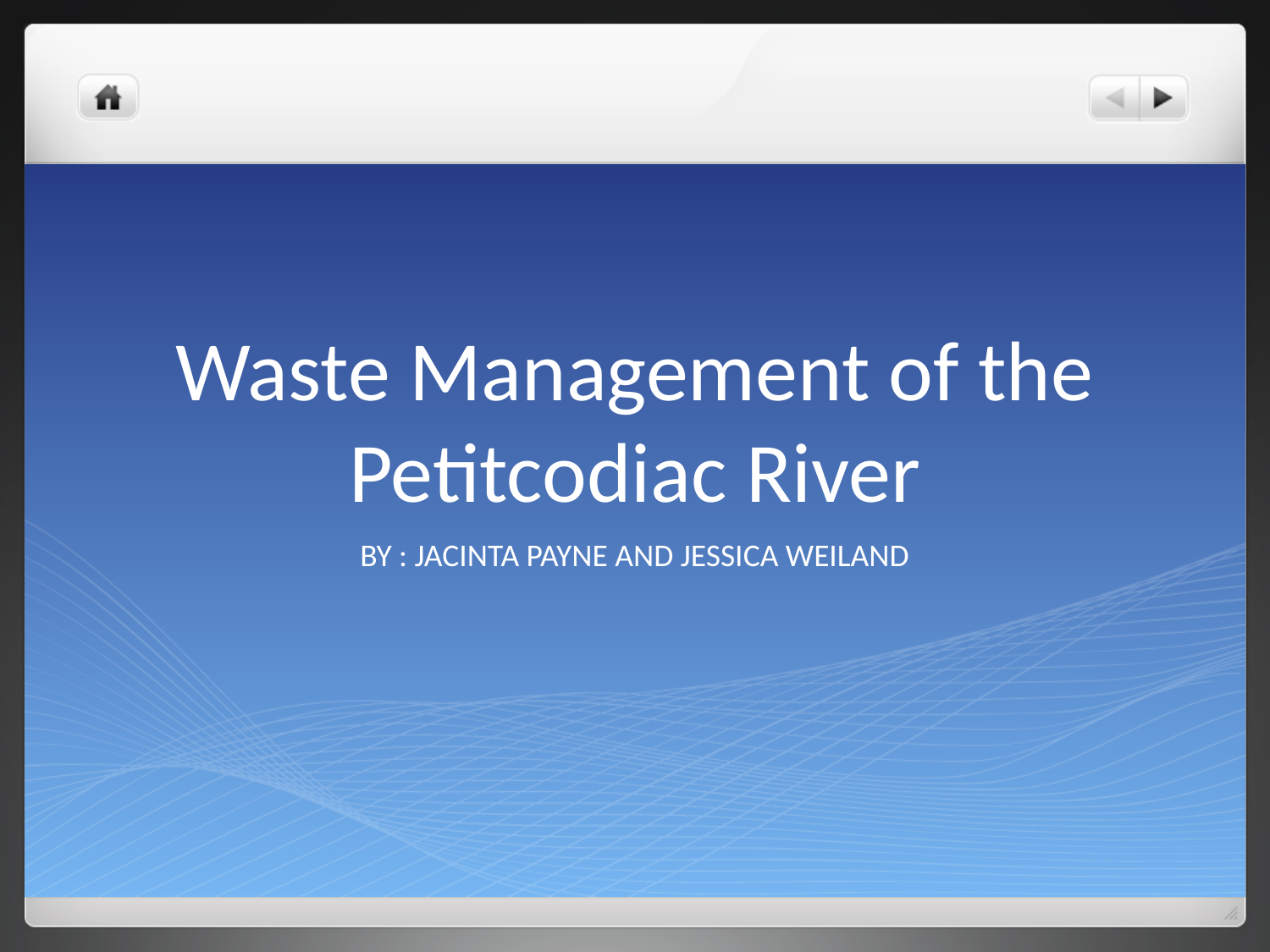

# Waste Management of the Petitcodiac River
BY : JACINTA PAYNE AND JESSICA WEILAND